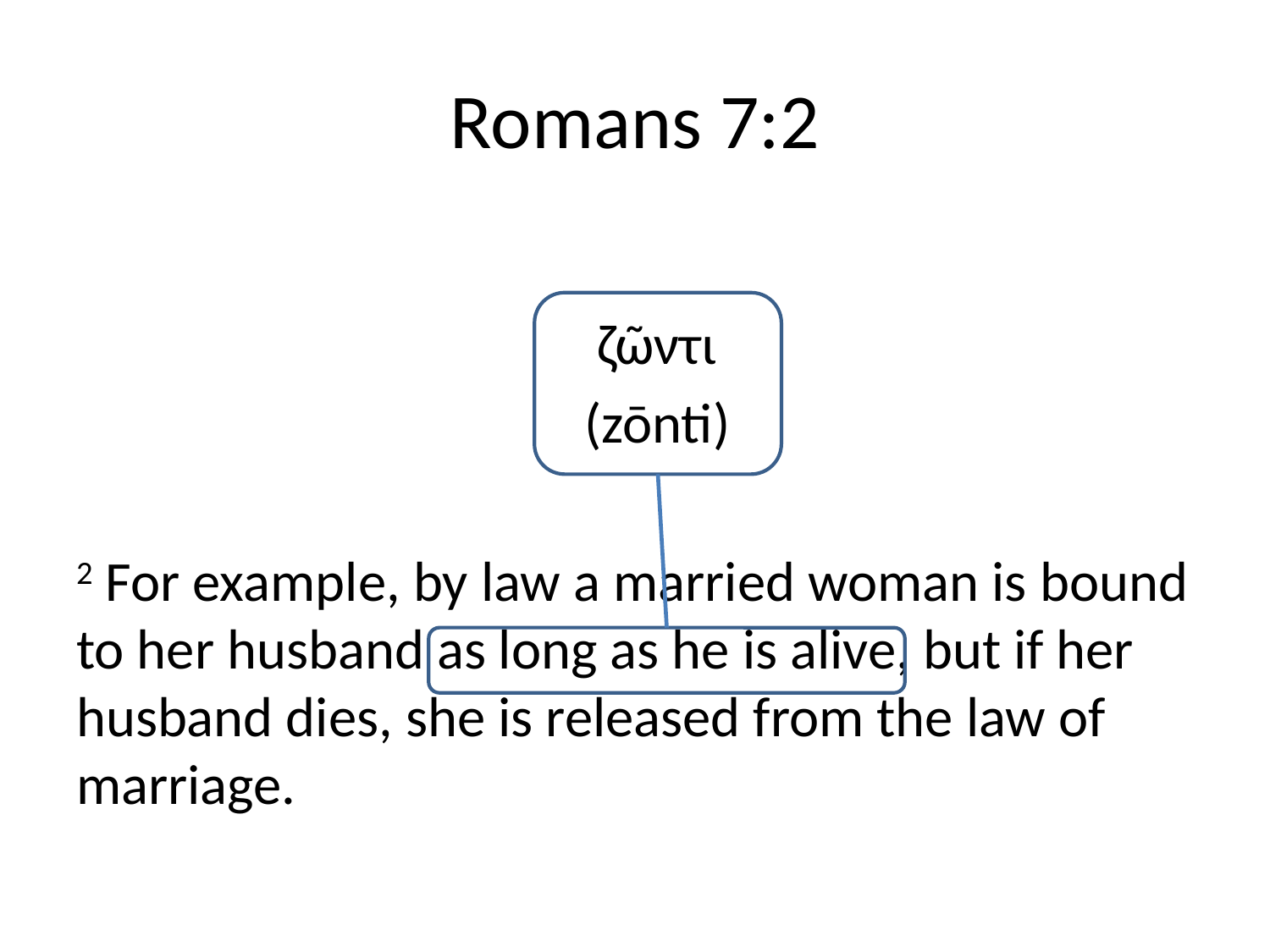

# Romans 7:2

				 ζῶντι
				(zōnti)

2 For example, by law a married woman is bound to her husband as long as he is alive, but if her husband dies, she is released from the law of marriage.